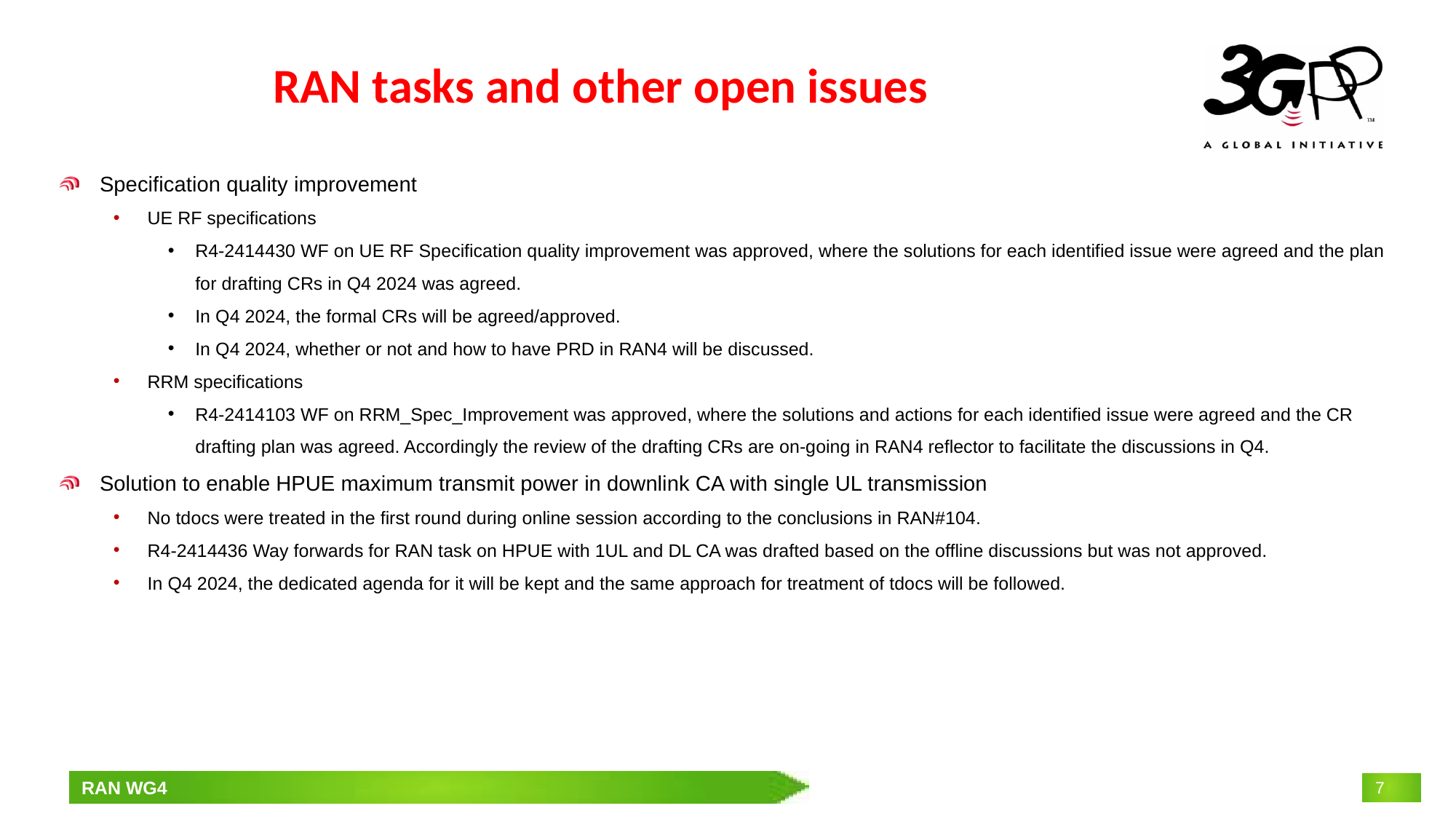

# RAN tasks and other open issues
Specification quality improvement
UE RF specifications
R4-2414430 WF on UE RF Specification quality improvement was approved, where the solutions for each identified issue were agreed and the plan for drafting CRs in Q4 2024 was agreed.
In Q4 2024, the formal CRs will be agreed/approved.
In Q4 2024, whether or not and how to have PRD in RAN4 will be discussed.
RRM specifications
R4-2414103 WF on RRM_Spec_Improvement was approved, where the solutions and actions for each identified issue were agreed and the CR drafting plan was agreed. Accordingly the review of the drafting CRs are on-going in RAN4 reflector to facilitate the discussions in Q4.
Solution to enable HPUE maximum transmit power in downlink CA with single UL transmission
No tdocs were treated in the first round during online session according to the conclusions in RAN#104.
R4-2414436 Way forwards for RAN task on HPUE with 1UL and DL CA was drafted based on the offline discussions but was not approved.
In Q4 2024, the dedicated agenda for it will be kept and the same approach for treatment of tdocs will be followed.